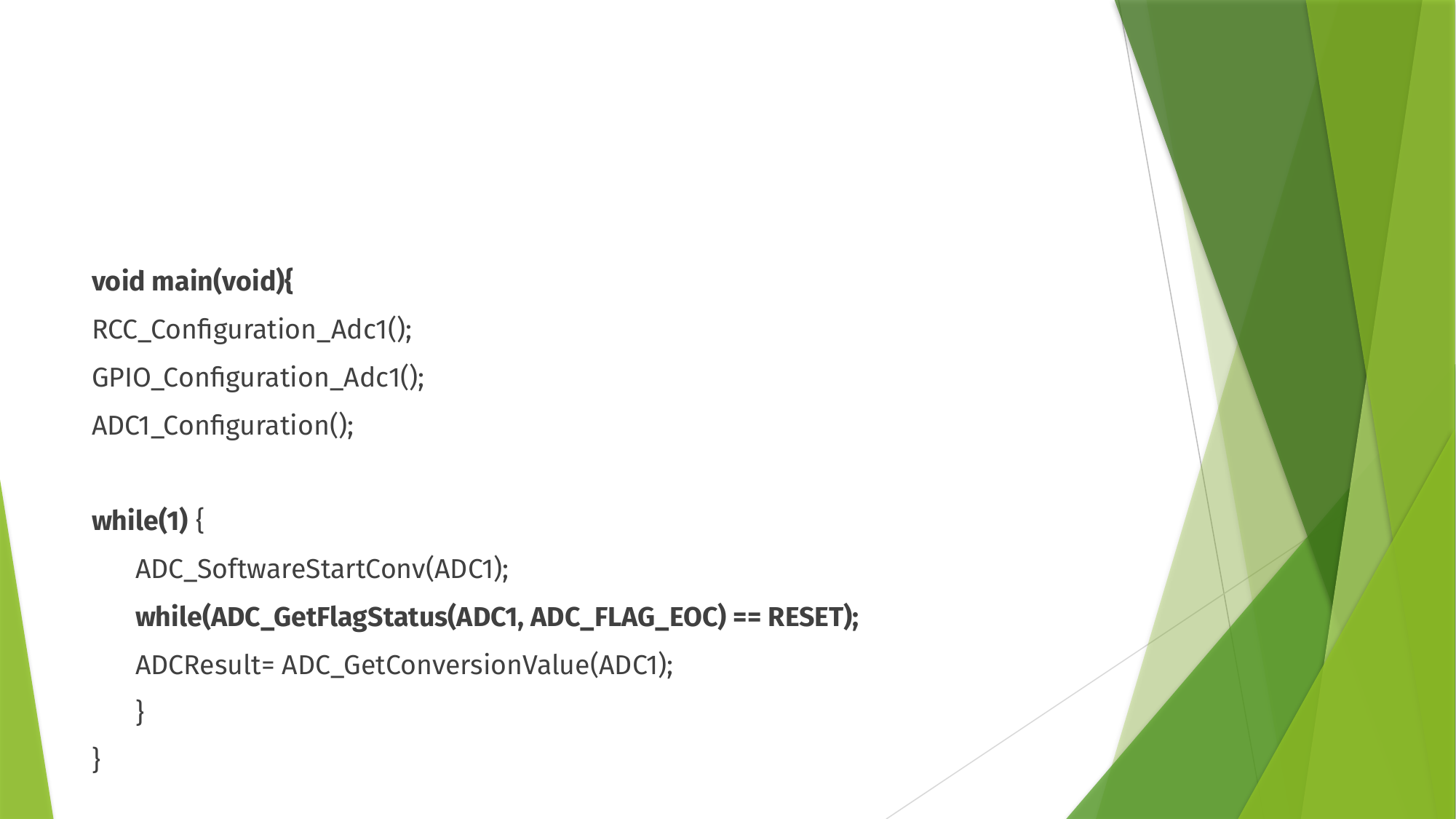

#
void main(void){
RCC_Configuration_Adc1();
GPIO_Configuration_Adc1();
ADC1_Configuration();

while(1) {
      ADC_SoftwareStartConv(ADC1);
      while(ADC_GetFlagStatus(ADC1, ADC_FLAG_EOC) == RESET);
      ADCResult= ADC_GetConversionValue(ADC1);
      }
}